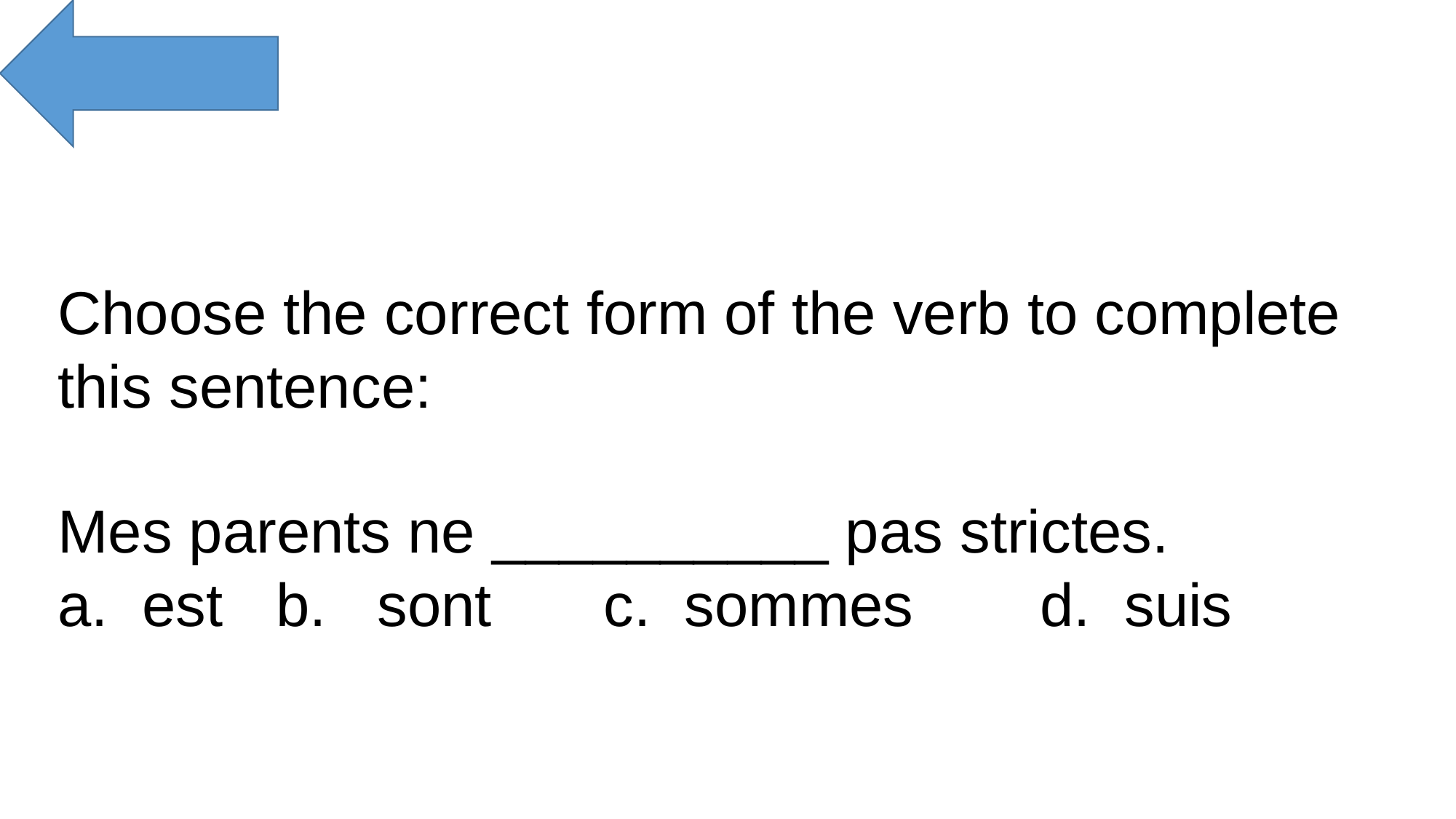

Choose the correct form of the verb to complete this sentence:

Mes parents ne __________ pas strictes.
a.  est   	b.   sont		c.  sommes		d.  suis